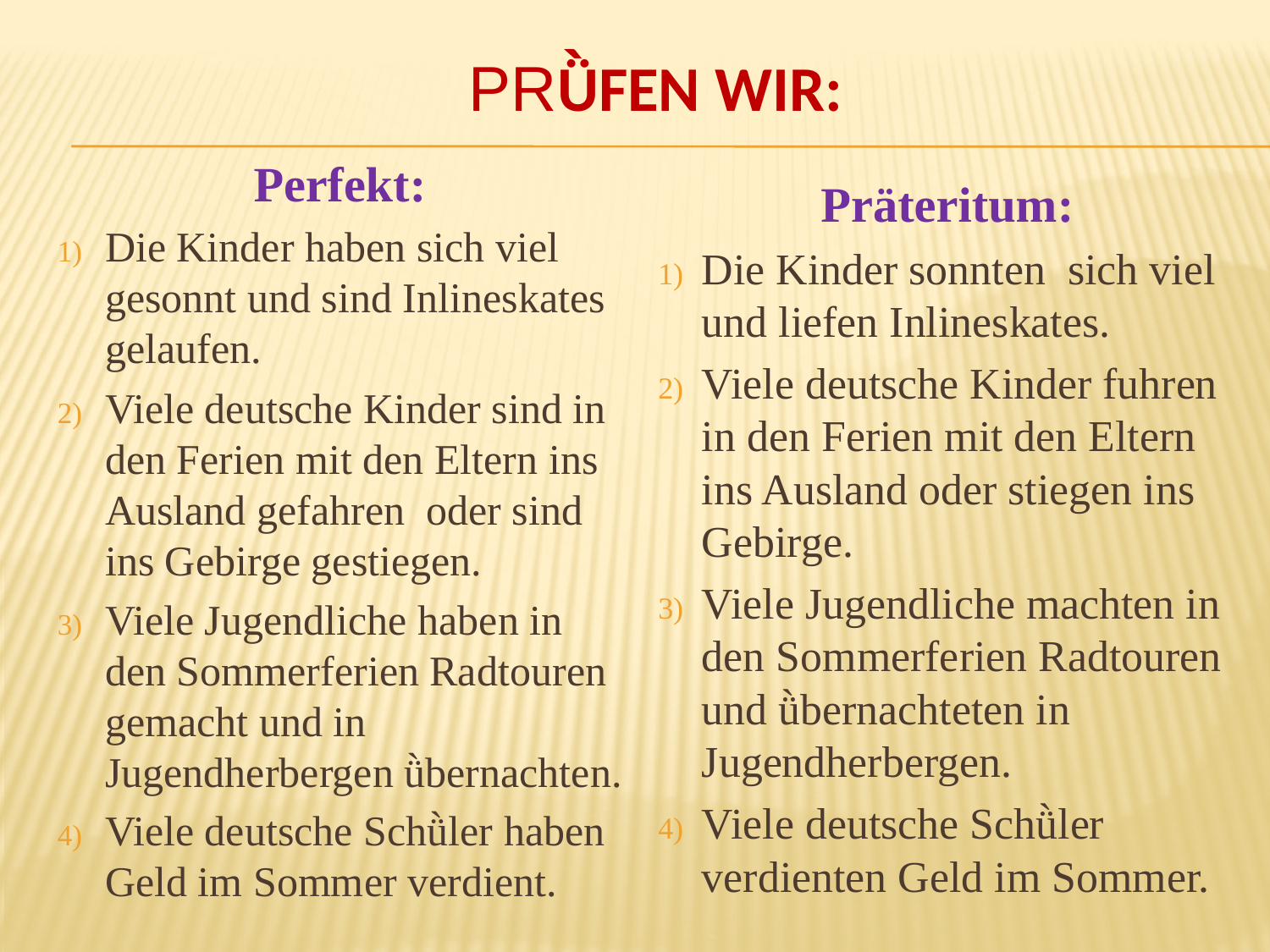

# Prǜfen wir:
Perfekt:
Die Kinder haben sich viel gesonnt und sind Inlineskates gelaufen.
Viele deutsche Kinder sind in den Ferien mit den Eltern ins Ausland gefahren  oder sind ins Gebirge gestiegen.
Viele Jugendliche haben in den Sommerferien Radtouren gemacht und in Jugendherbergen ǜbernachten.
Viele deutsche Schǜler haben Geld im Sommer verdient.
Präteritum:
Die Kinder sonnten  sich viel und liefen Inlineskates.
Viele deutsche Kinder fuhren in den Ferien mit den Eltern ins Ausland oder stiegen ins Gebirge.
Viele Jugendliche machten in den Sommerferien Radtouren und ǜbernachteten in Jugendherbergen.
Viele deutsche Schǜler verdienten Geld im Sommer.